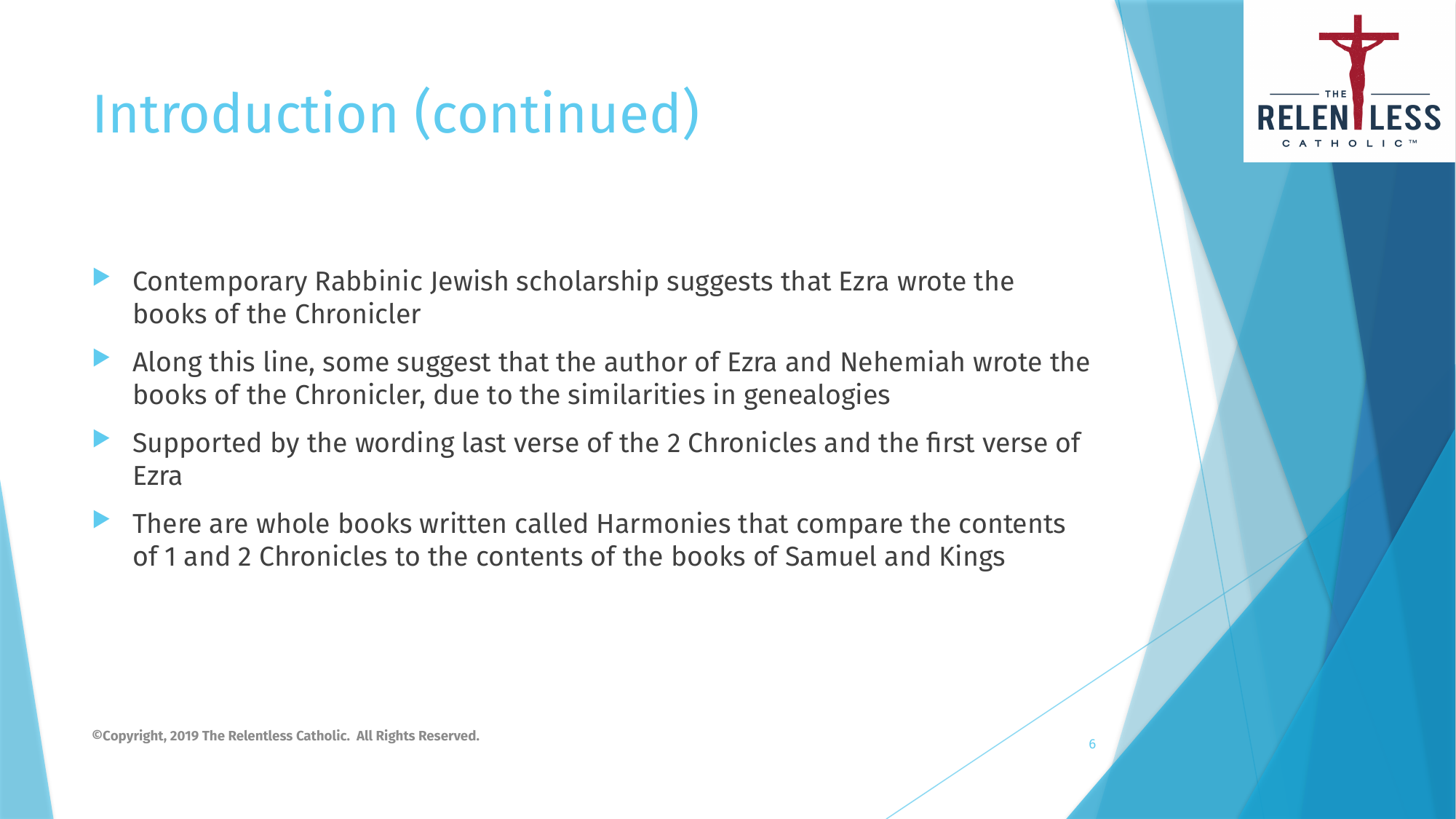

# Introduction (continued)
Contemporary Rabbinic Jewish scholarship suggests that Ezra wrote the books of the Chronicler
Along this line, some suggest that the author of Ezra and Nehemiah wrote the books of the Chronicler, due to the similarities in genealogies
Supported by the wording last verse of the 2 Chronicles and the first verse of Ezra
There are whole books written called Harmonies that compare the contents of 1 and 2 Chronicles to the contents of the books of Samuel and Kings

©Copyright, 2019 The Relentless Catholic.  All Rights Reserved.

6